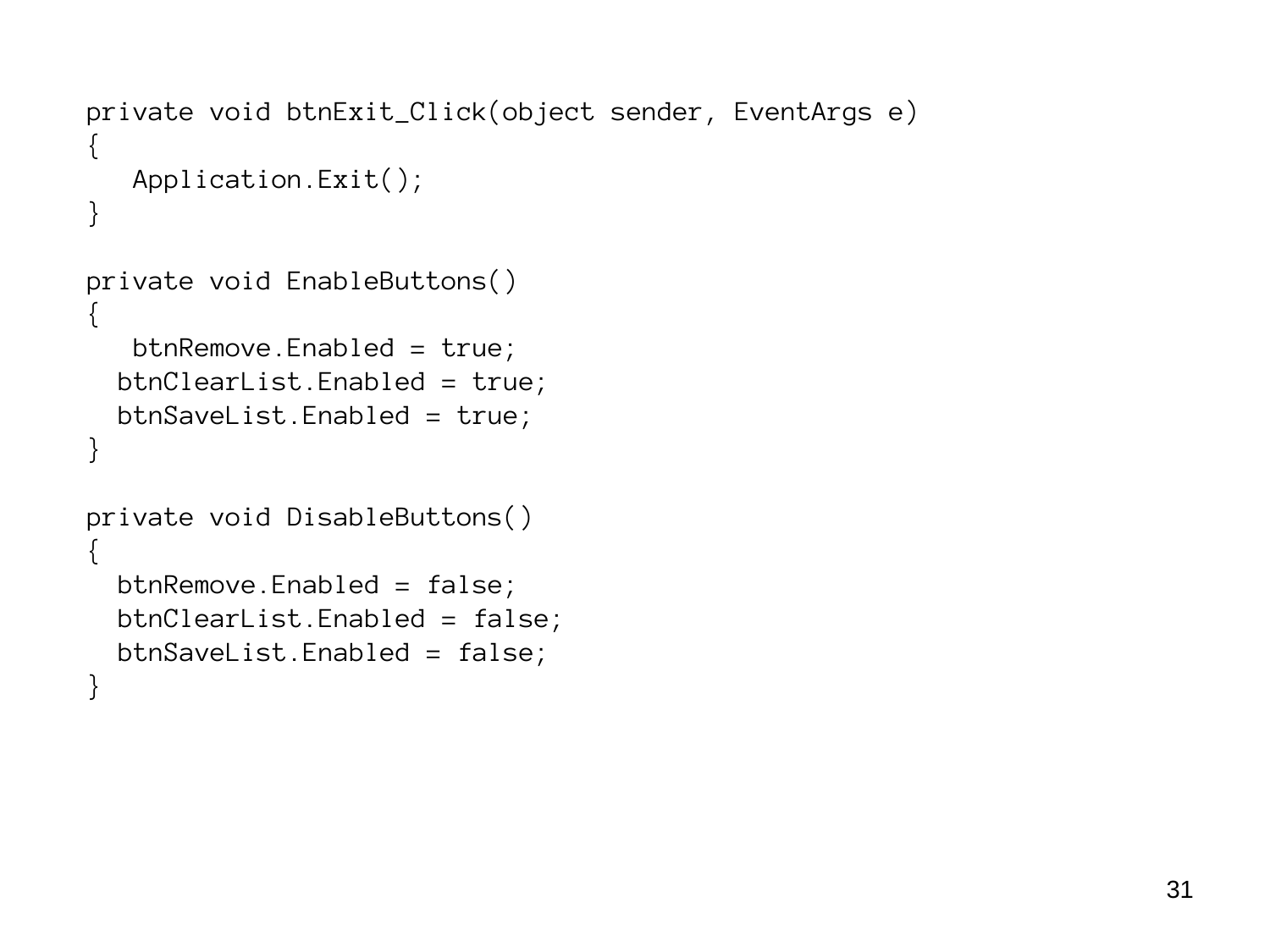

private void btnExit_Click(object sender, EventArgs e)
{
   Application.Exit();
}

private void EnableButtons()
{
   btnRemove.Enabled = true;
  btnClearList.Enabled = true;
  btnSaveList.Enabled = true;
}

private void DisableButtons()
{
  btnRemove.Enabled = false;
  btnClearList.Enabled = false;
  btnSaveList.Enabled = false;
}
31